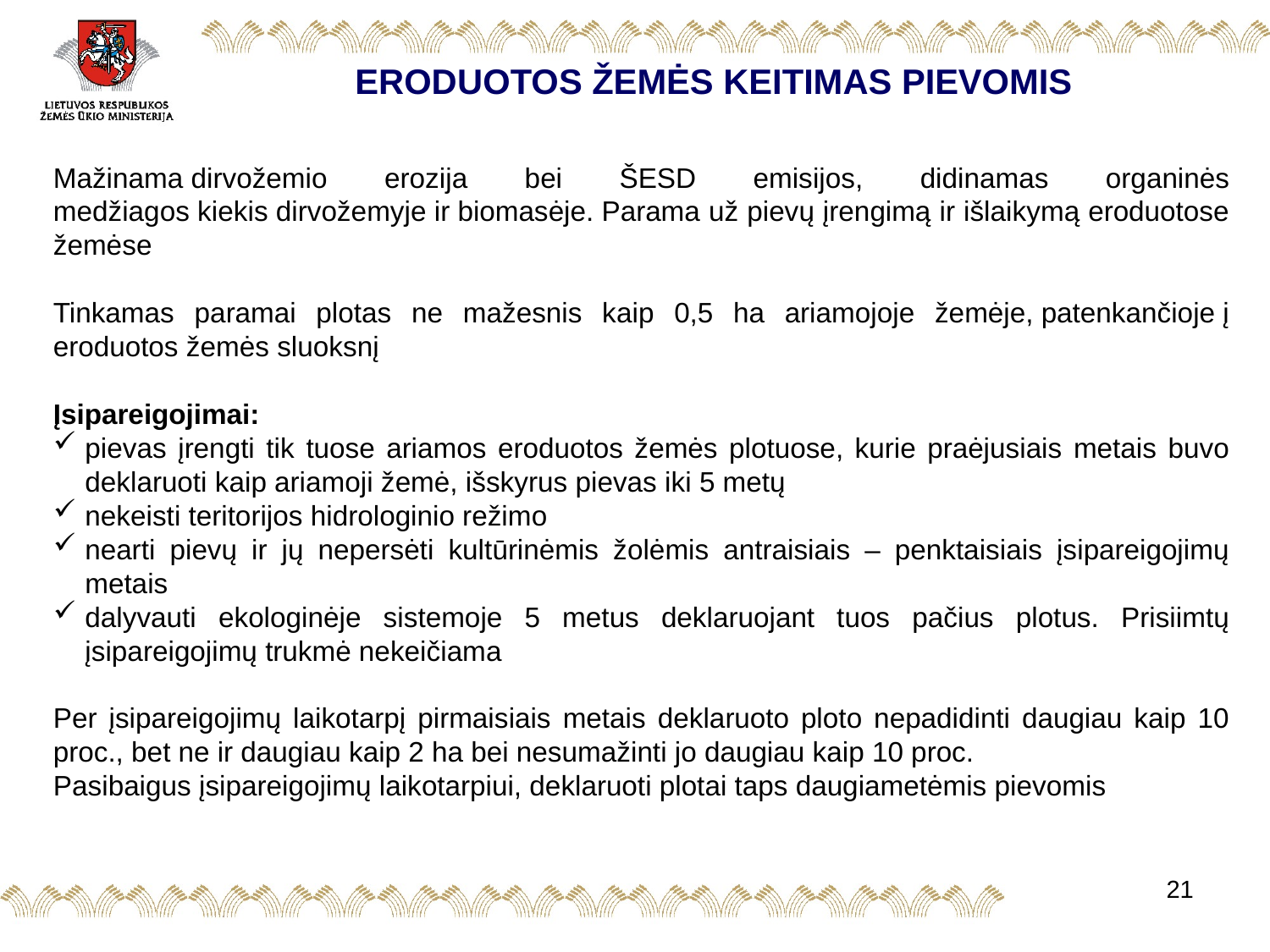

ERODUOTOS ŽEMĖS KEITIMAS PIEVOMIS

Mažinama dirvožemio erozija bei ŠESD emisijos, didinamas organinės medžiagos kiekis dirvožemyje ir biomasėje. Parama už pievų įrengimą ir išlaikymą eroduotose žemėse

Tinkamas paramai plotas ne mažesnis kaip 0,5 ha ariamojoje žemėje, patenkančioje į eroduotos žemės sluoksnį

Įsipareigojimai:
pievas įrengti tik tuose ariamos eroduotos žemės plotuose, kurie praėjusiais metais buvo deklaruoti kaip ariamoji žemė, išskyrus pievas iki 5 metų
nekeisti teritorijos hidrologinio režimo
nearti pievų ir jų nepersėti kultūrinėmis žolėmis antraisiais – penktaisiais įsipareigojimų metais
dalyvauti ekologinėje sistemoje 5 metus deklaruojant tuos pačius plotus. Prisiimtų įsipareigojimų trukmė nekeičiama

Per įsipareigojimų laikotarpį pirmaisiais metais deklaruoto ploto nepadidinti daugiau kaip 10 proc., bet ne ir daugiau kaip 2 ha bei nesumažinti jo daugiau kaip 10 proc.
Pasibaigus įsipareigojimų laikotarpiui, deklaruoti plotai taps daugiametėmis pievomis
21